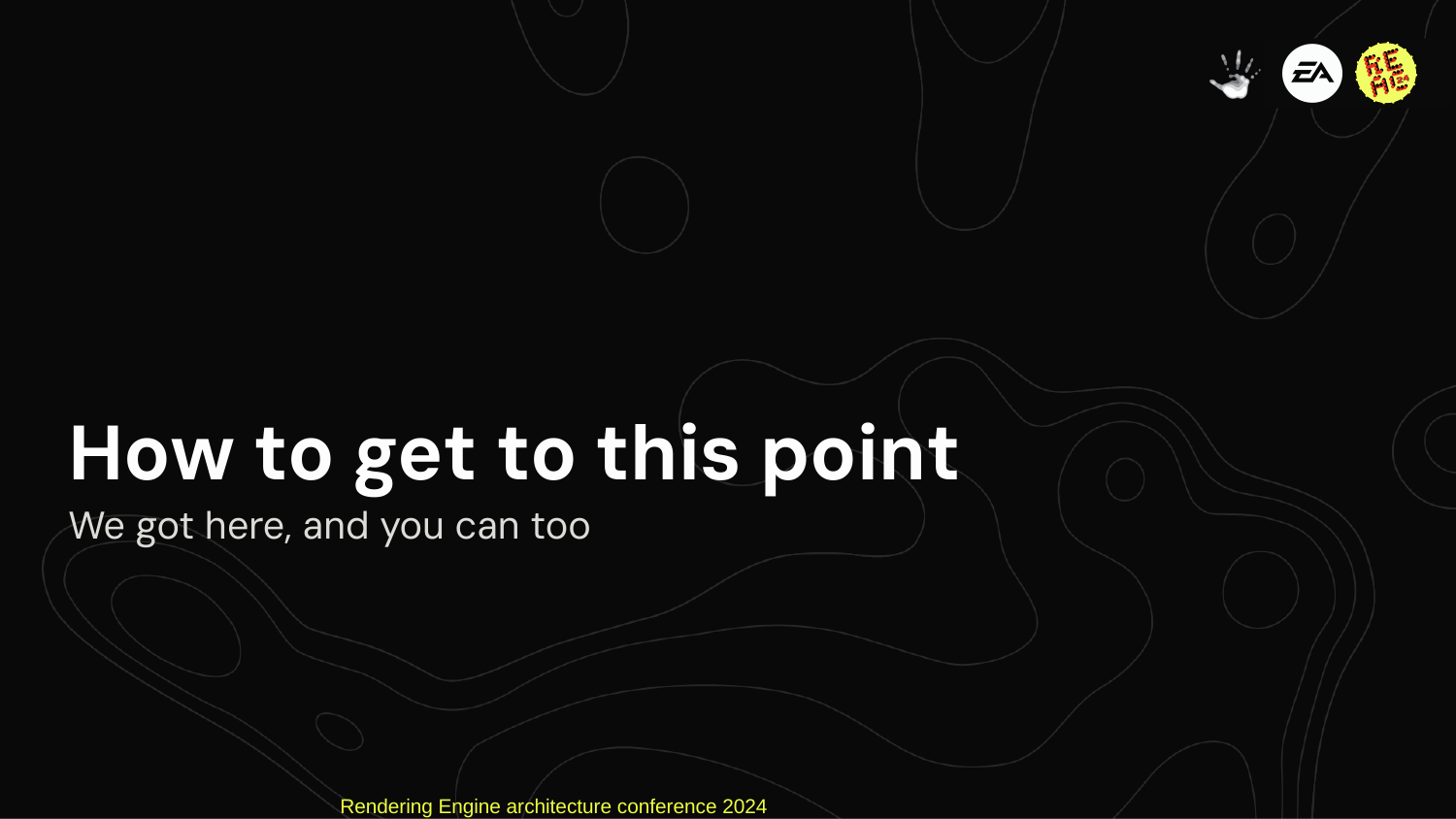

# How to get to this point
We got here, and you can too